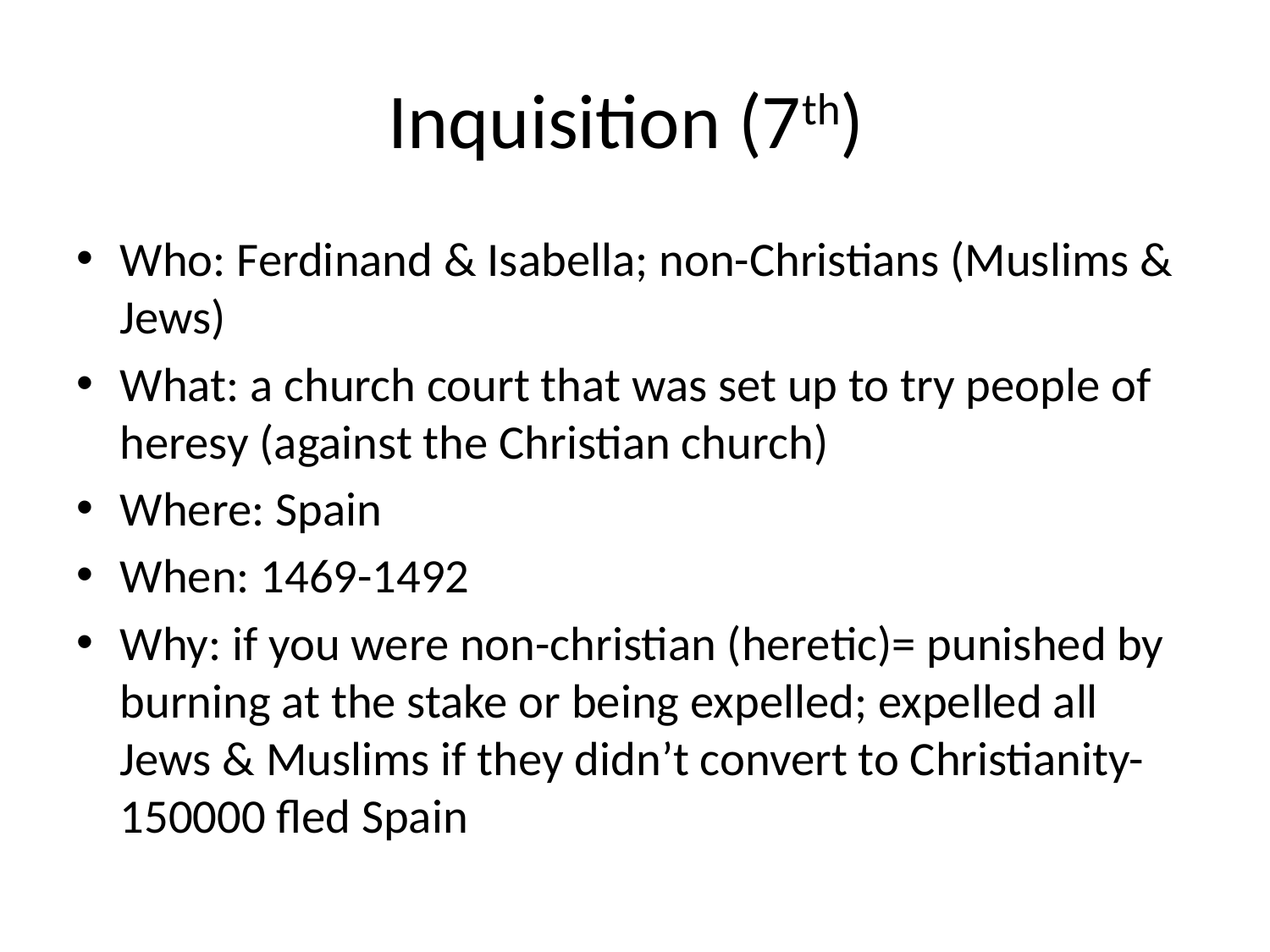

# Inquisition (7th)
Who: Ferdinand & Isabella; non-Christians (Muslims & Jews)
What: a church court that was set up to try people of heresy (against the Christian church)
Where: Spain
When: 1469-1492
Why: if you were non-christian (heretic)= punished by burning at the stake or being expelled; expelled all Jews & Muslims if they didn’t convert to Christianity- 150000 fled Spain